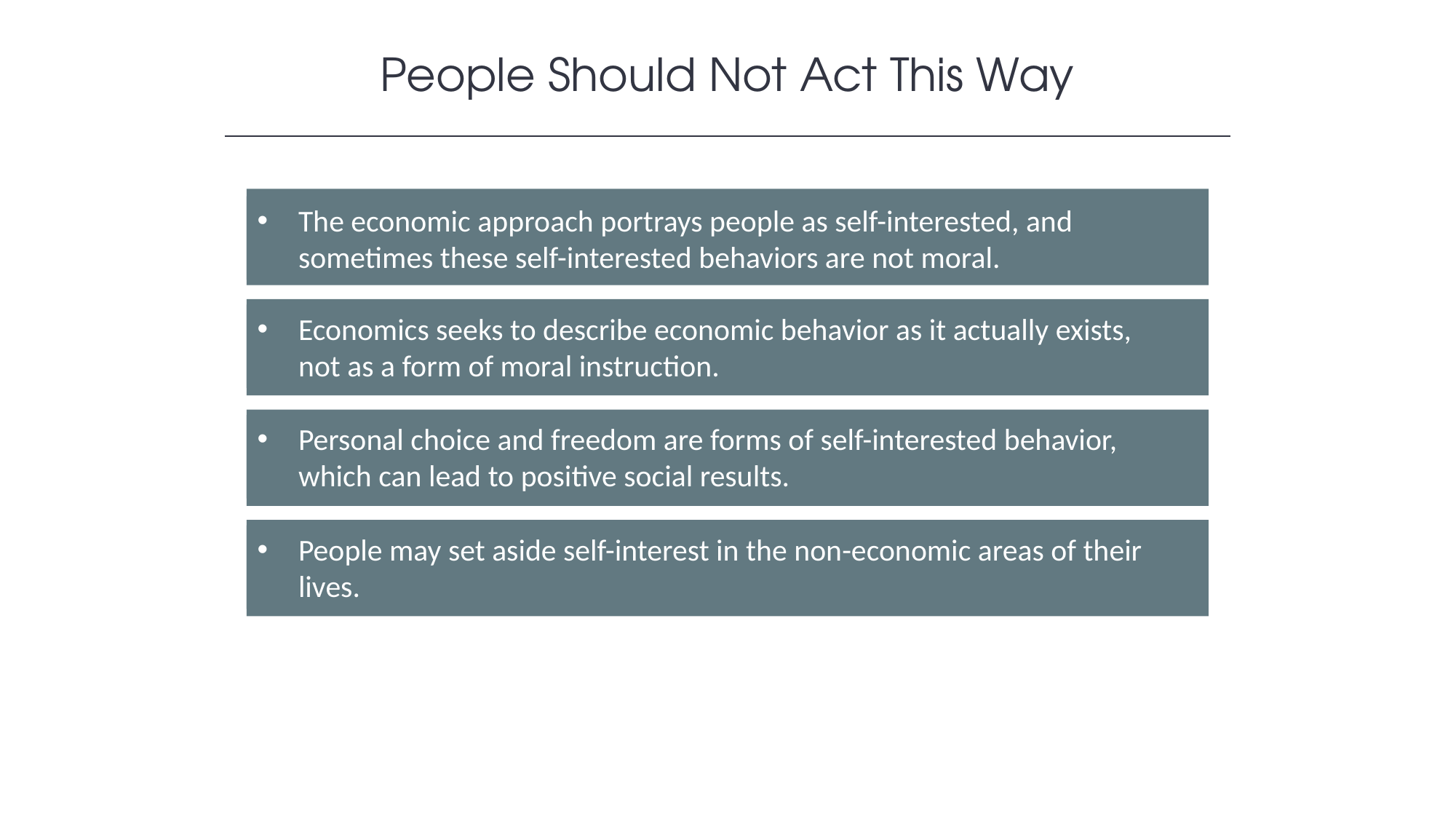

People Should Not Act This Way

The economic approach portrays people as self-interested, and sometimes these self-interested behaviors are not moral.

Economics seeks to describe economic behavior as it actually exists, not as a form of moral instruction.

Personal choice and freedom are forms of self-interested behavior, which can lead to positive social results.

People may set aside self-interest in the non-economic areas of their lives.